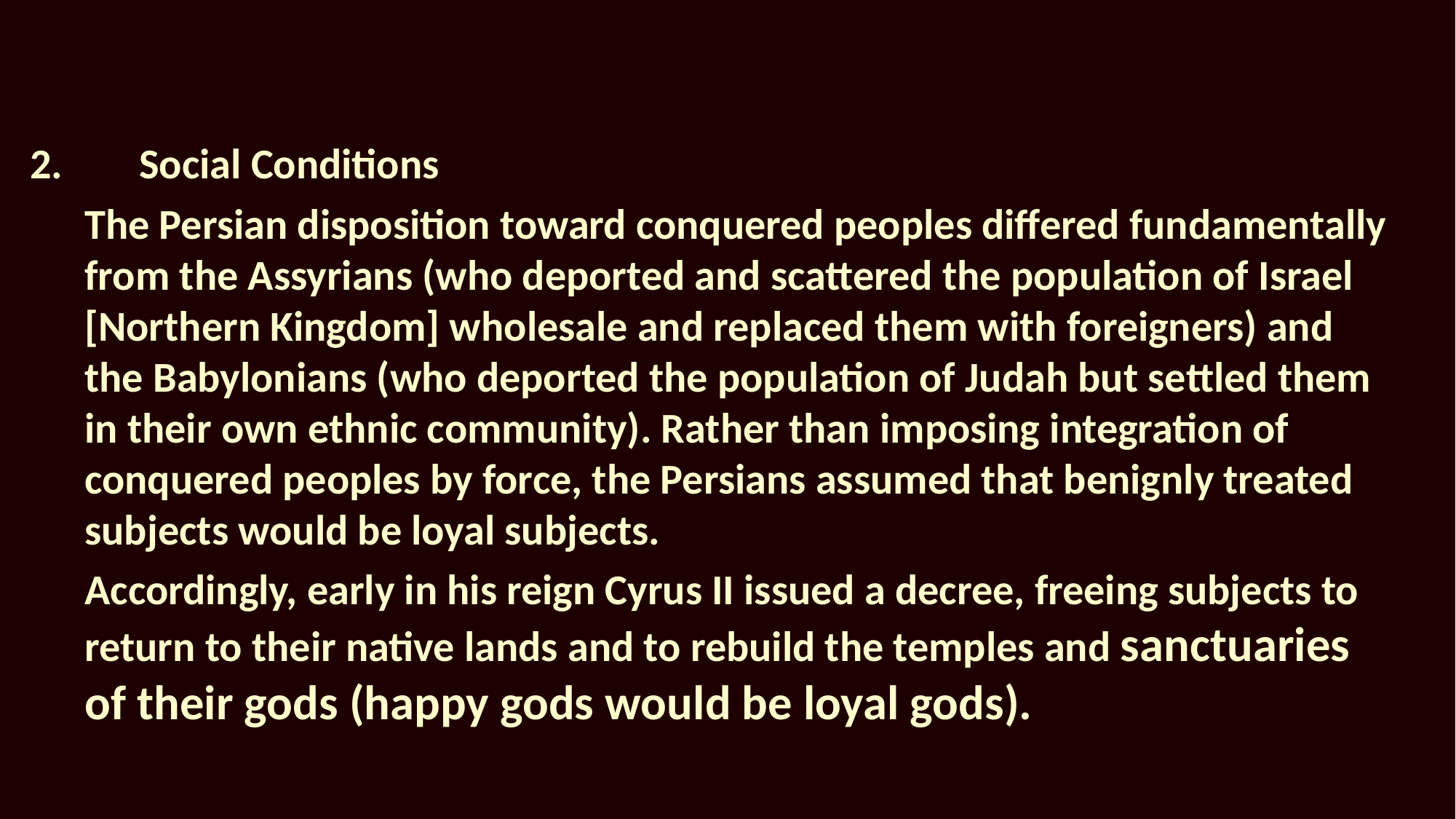

2.	Social Conditions
The Persian disposition toward conquered peoples differed fundamentally from the Assyrians (who deported and scattered the population of Israel [Northern Kingdom] wholesale and replaced them with foreigners) and the Babylonians (who deported the population of Judah but settled them in their own ethnic community). Rather than imposing integration of conquered peoples by force, the Persians assumed that benignly treated subjects would be loyal subjects.
Accordingly, early in his reign Cyrus II issued a decree, freeing subjects to return to their native lands and to rebuild the temples and sanctuaries of their gods (happy gods would be loyal gods).